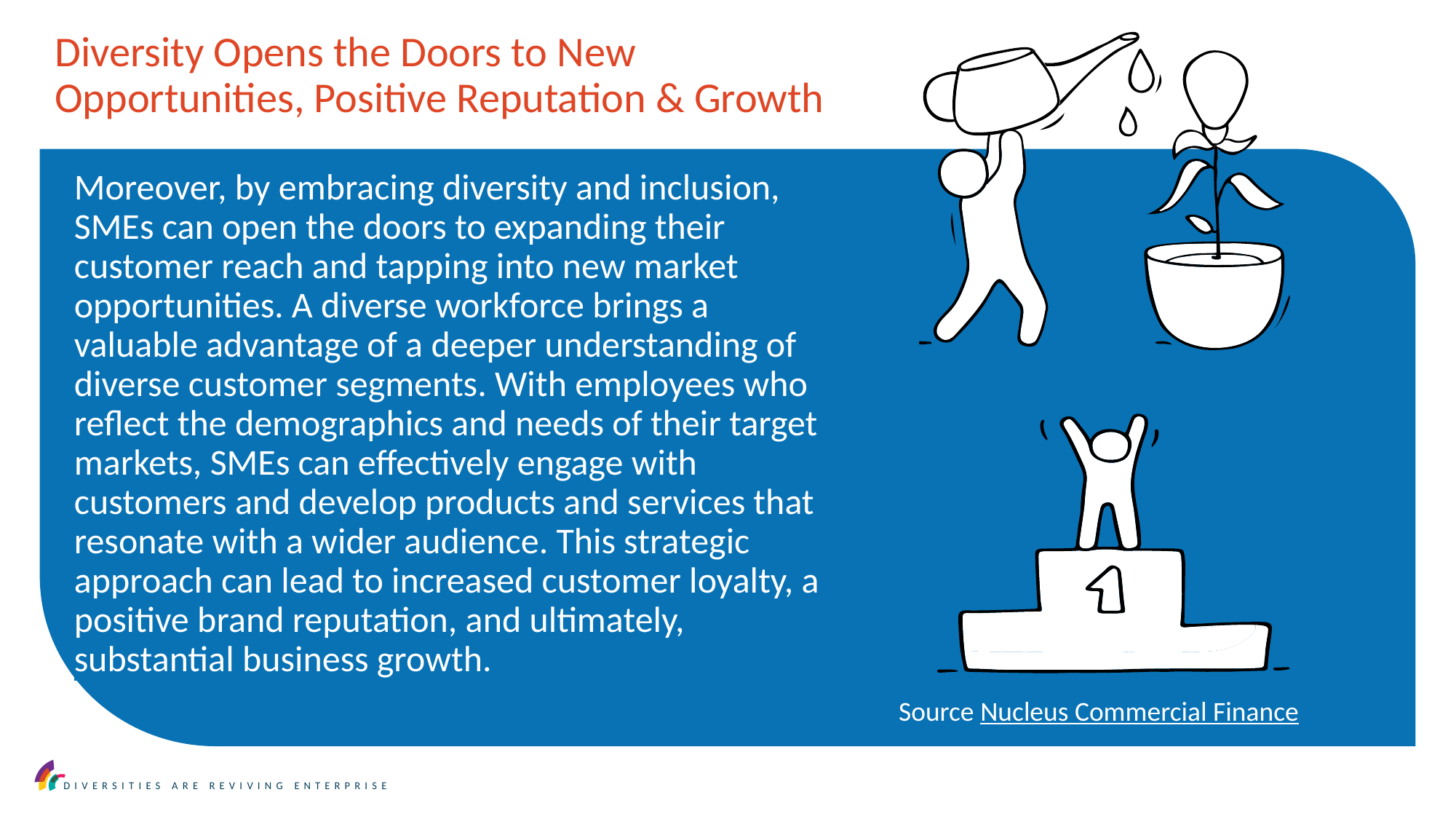

Diversity Opens the Doors to New Opportunities, Positive Reputation & Growth

Moreover, by embracing diversity and inclusion, SMEs can open the doors to expanding their customer reach and tapping into new market opportunities. A diverse workforce brings a valuable advantage of a deeper understanding of diverse customer segments. With employees who reflect the demographics and needs of their target markets, SMEs can effectively engage with customers and develop products and services that resonate with a wider audience. This strategic approach can lead to increased customer loyalty, a positive brand reputation, and ultimately, substantial business growth.

Source Nucleus Commercial Finance